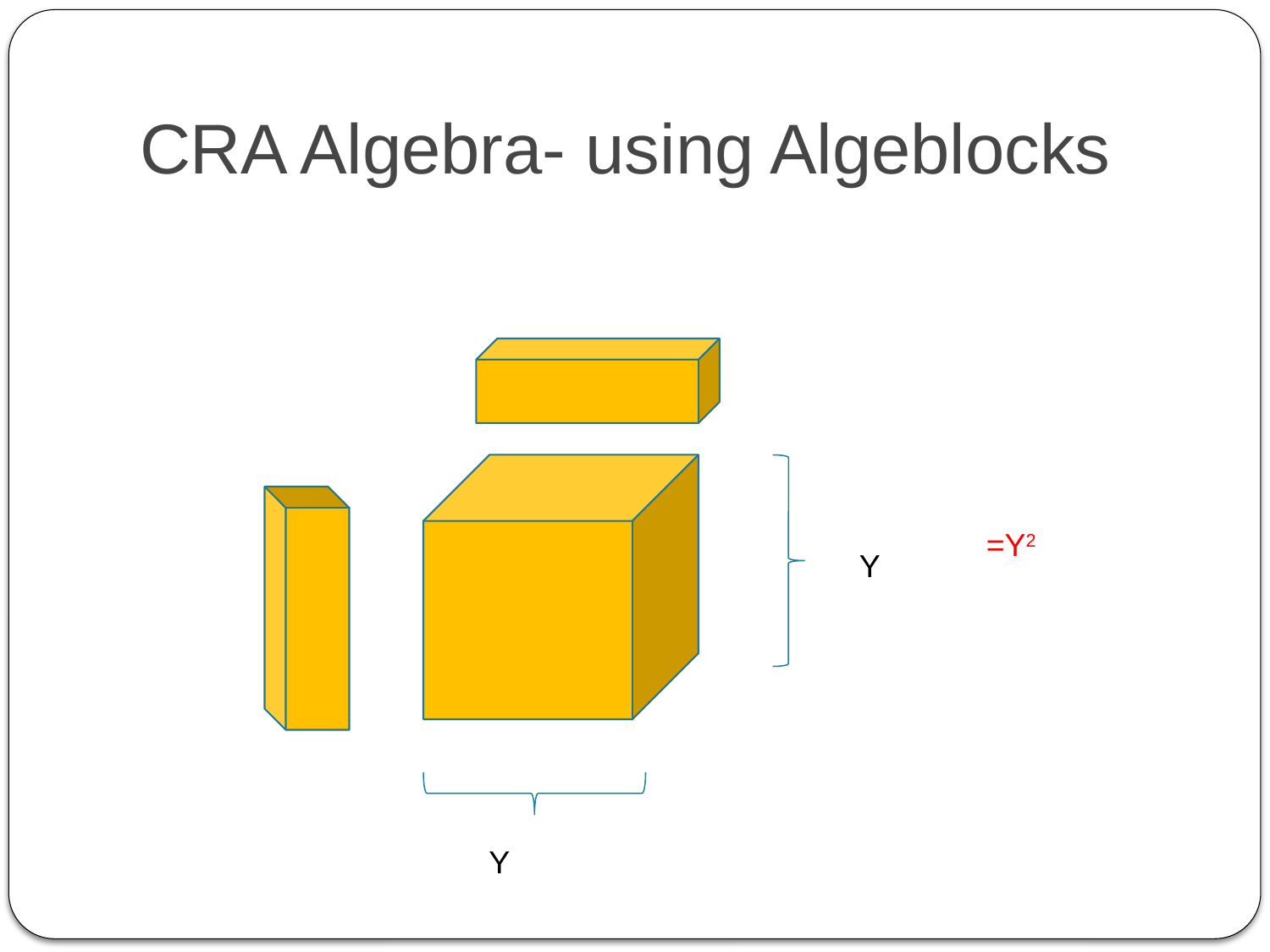

# CRA Algebra- using Algeblocks

=Y2
Y

Y